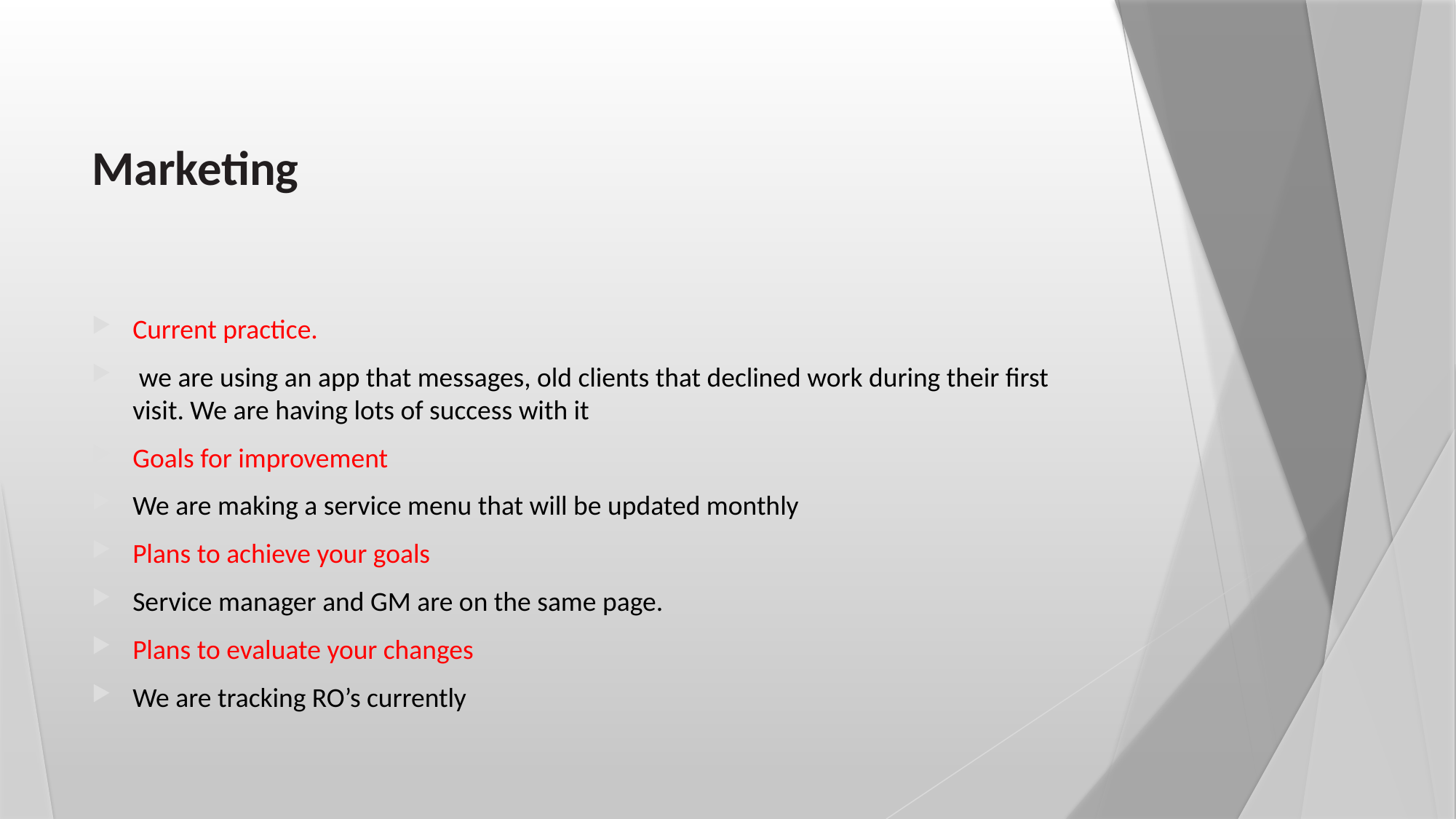

# Marketing

Current practice.
 we are using an app that messages, old clients that declined work during their first visit. We are having lots of success with it
Goals for improvement
We are making a service menu that will be updated monthly
Plans to achieve your goals
Service manager and GM are on the same page.
Plans to evaluate your changes
We are tracking RO’s currently